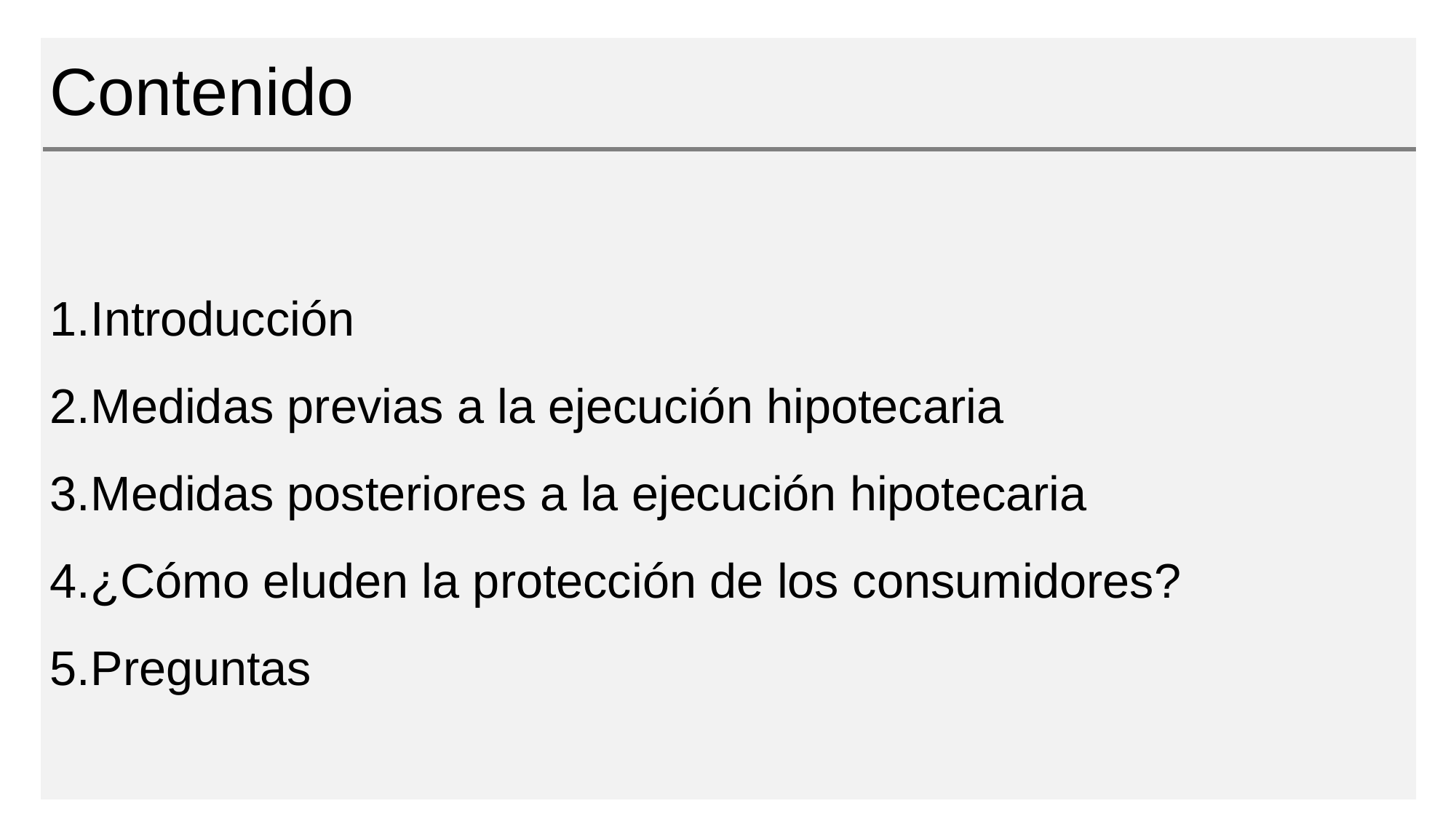

# Contenido
Introducción
Medidas previas a la ejecución hipotecaria
Medidas posteriores a la ejecución hipotecaria
¿Cómo eluden la protección de los consumidores?
Preguntas